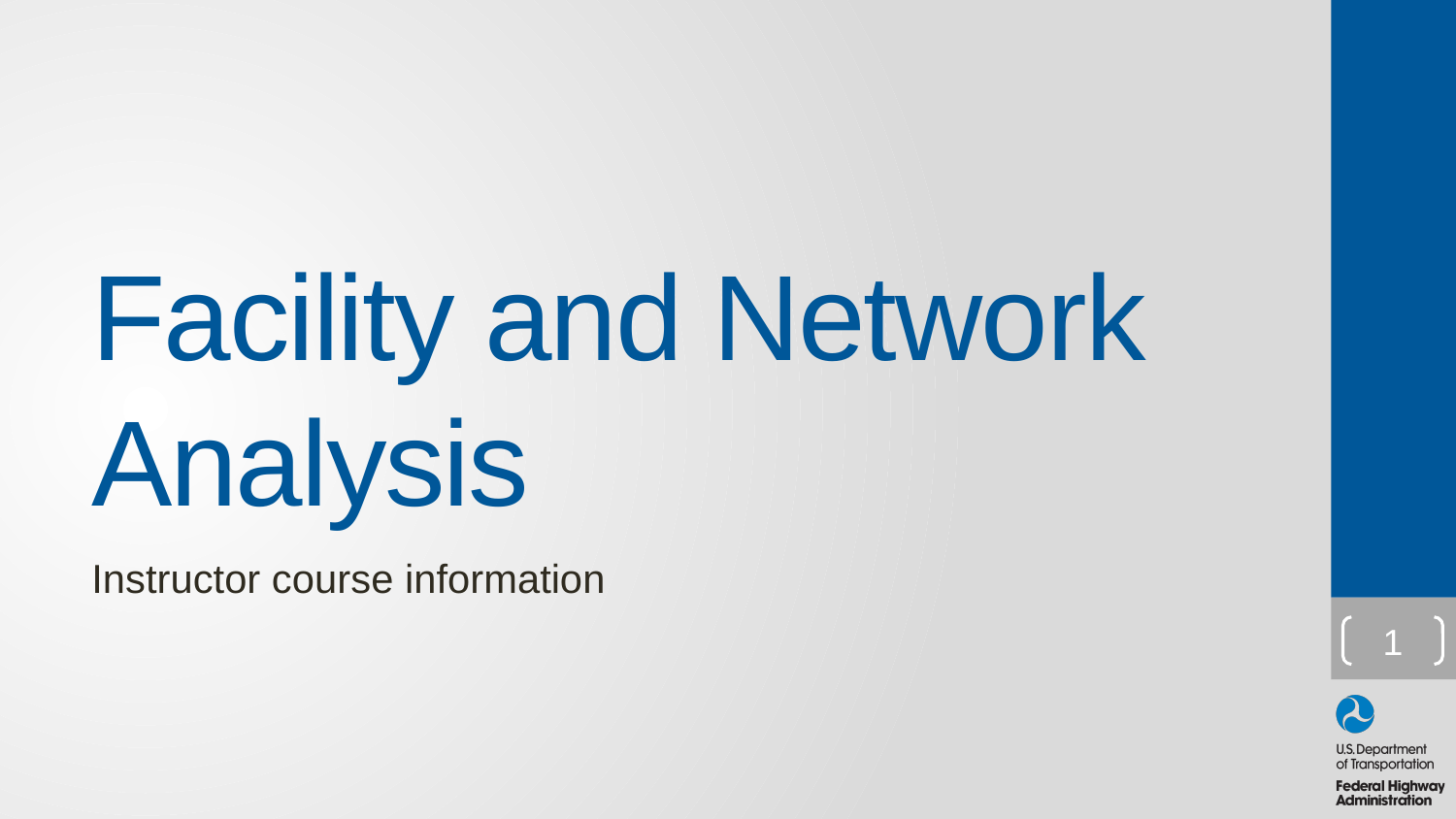

# Facility and Network Analysis
Instructor course information
1